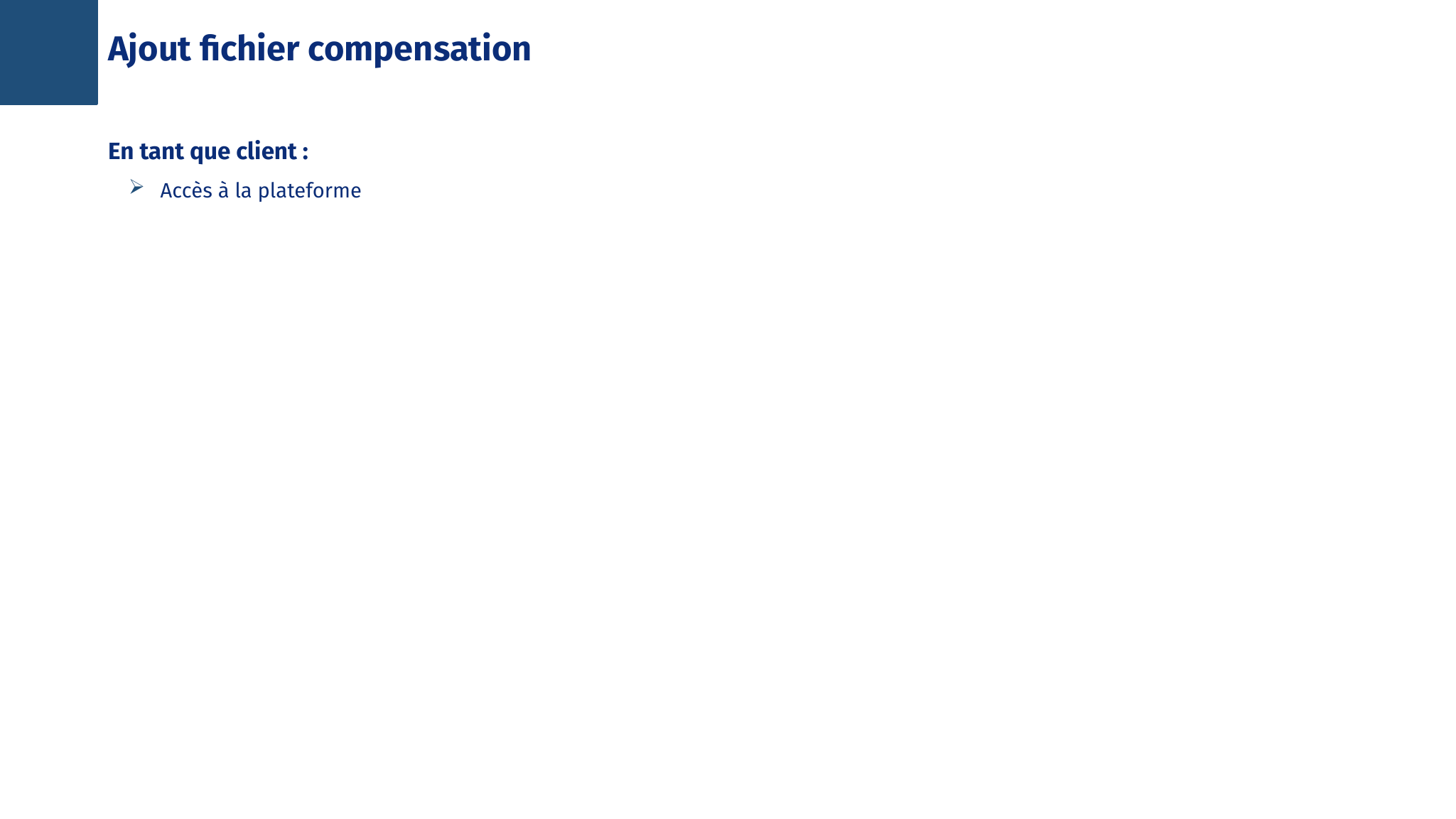

# Ajout fichier compensation
En tant que client :
Accès à la plateforme